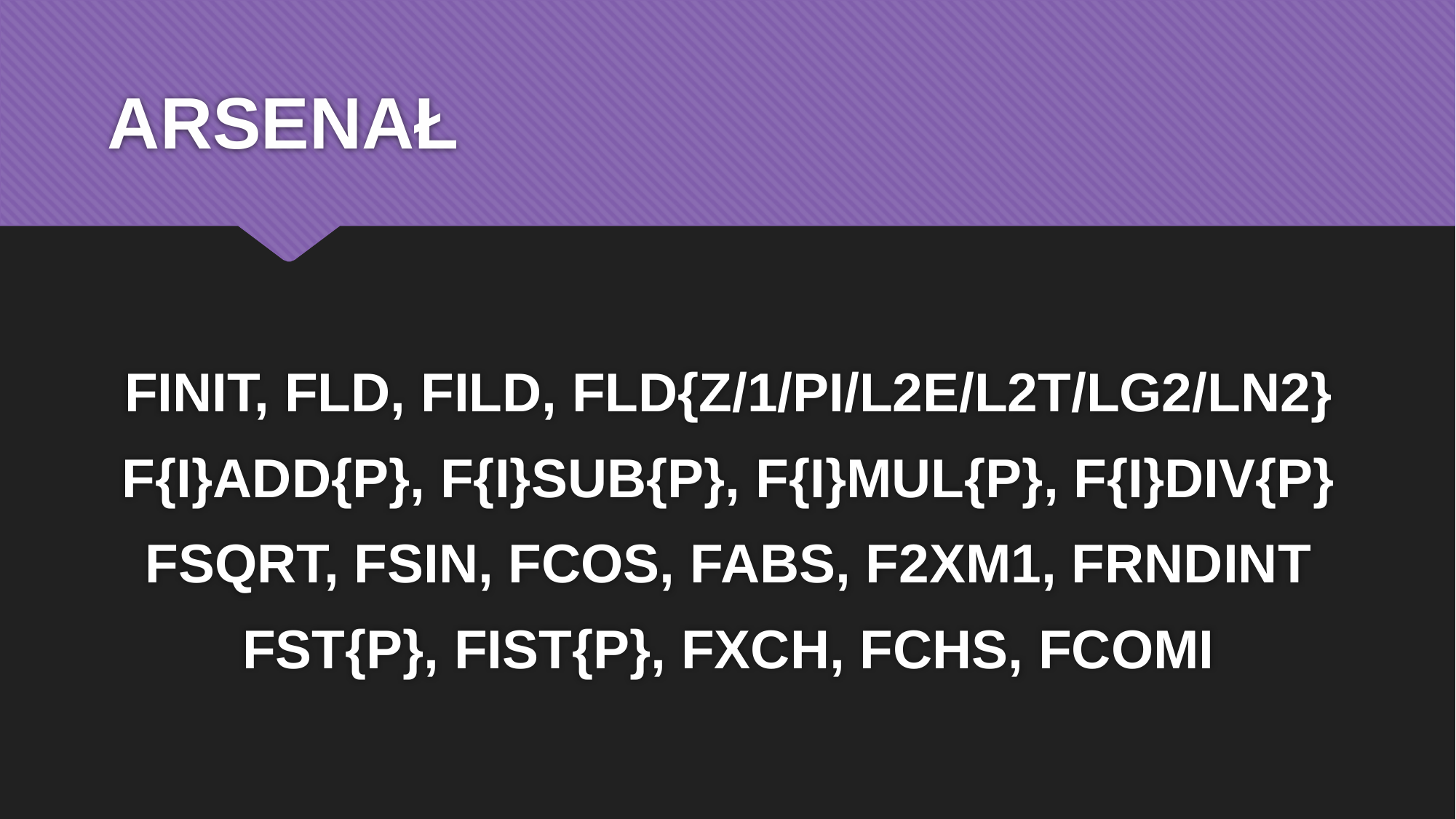

# ARSENAŁ
FINIT, FLD, FILD, FLD{Z/1/PI/L2E/L2T/LG2/LN2}
F{I}ADD{P}, F{I}SUB{P}, F{I}MUL{P}, F{I}DIV{P}
FSQRT, FSIN, FCOS, FABS, F2XM1, FRNDINT
FST{P}, FIST{P}, FXCH, FCHS, FCOMI